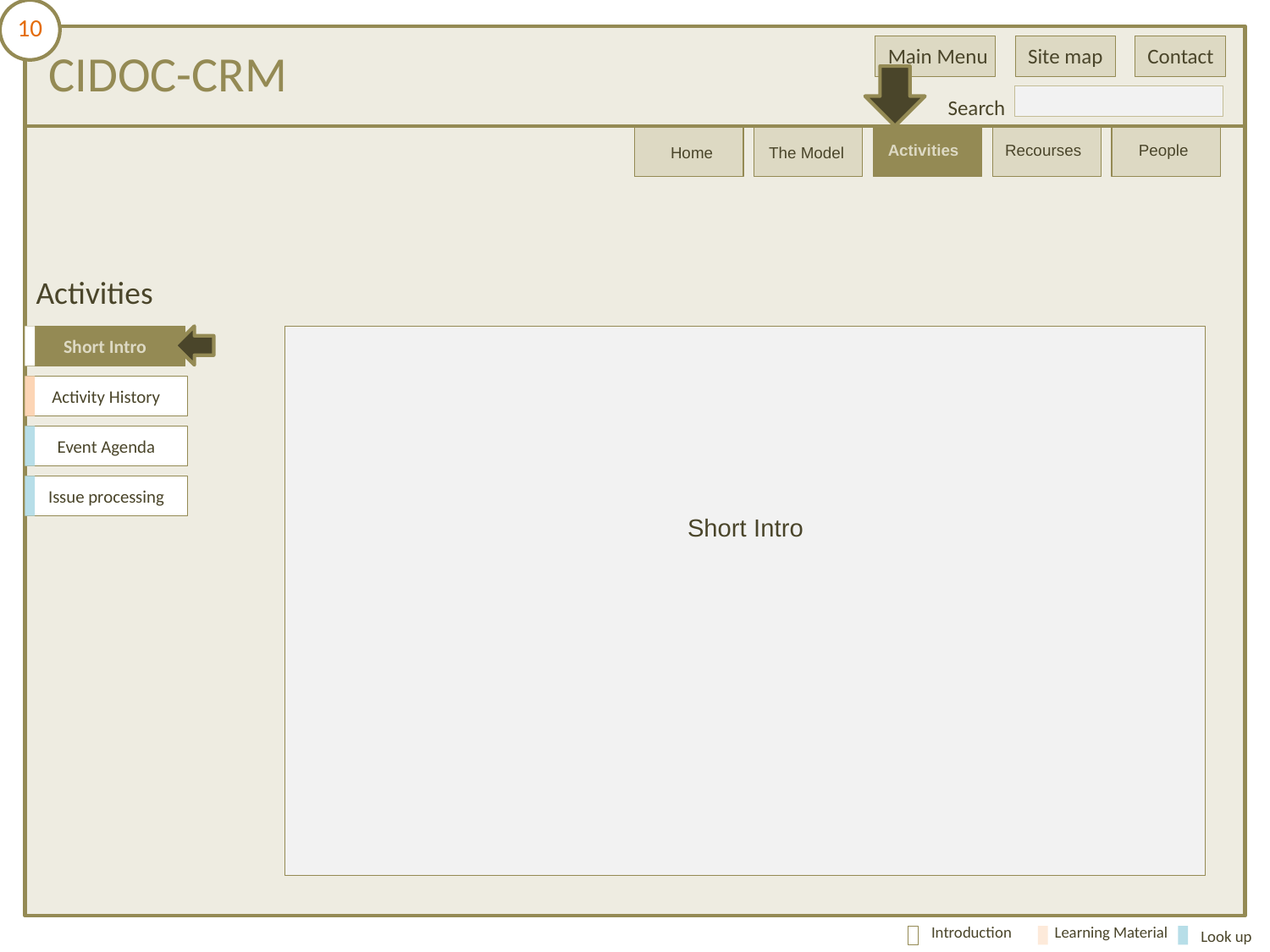

10

CIDOC-CRM

Main Menu

Site map

Contact

Search

Activities
Recourses
People
The Model
Home
Activities
Short Intro

Activity History

Event Agenda

Issue processing

Short Intro
Introduction
Learning Material
Look up